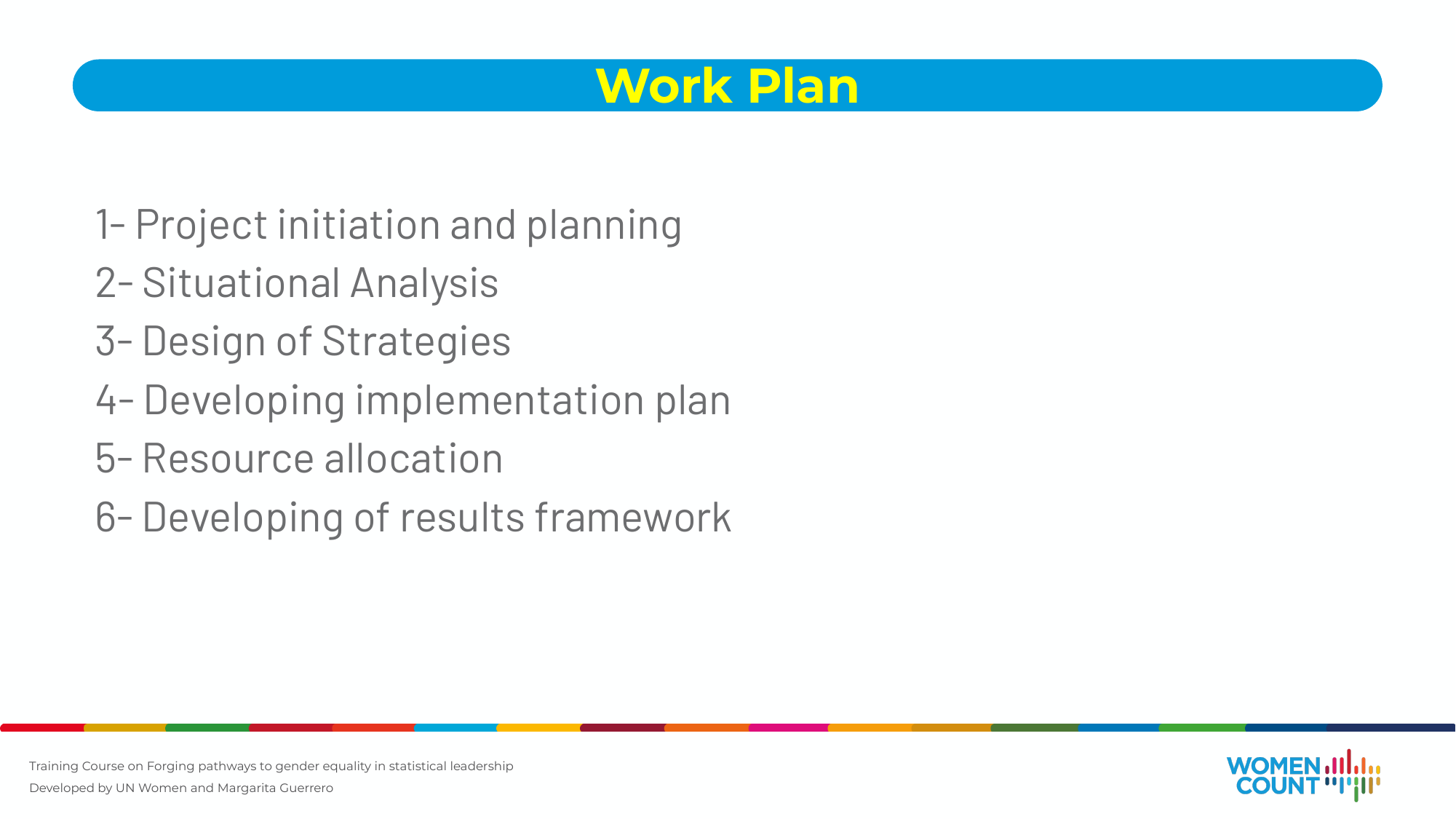

Work Plan
1- Project initiation and planning
2- Situational Analysis
3- Design of Strategies
4- Developing implementation plan
5- Resource allocation
6- Developing of results framework
Training Course on Forging pathways to gender equality in statistical leadership
Developed by UN Women and Margarita Guerrero